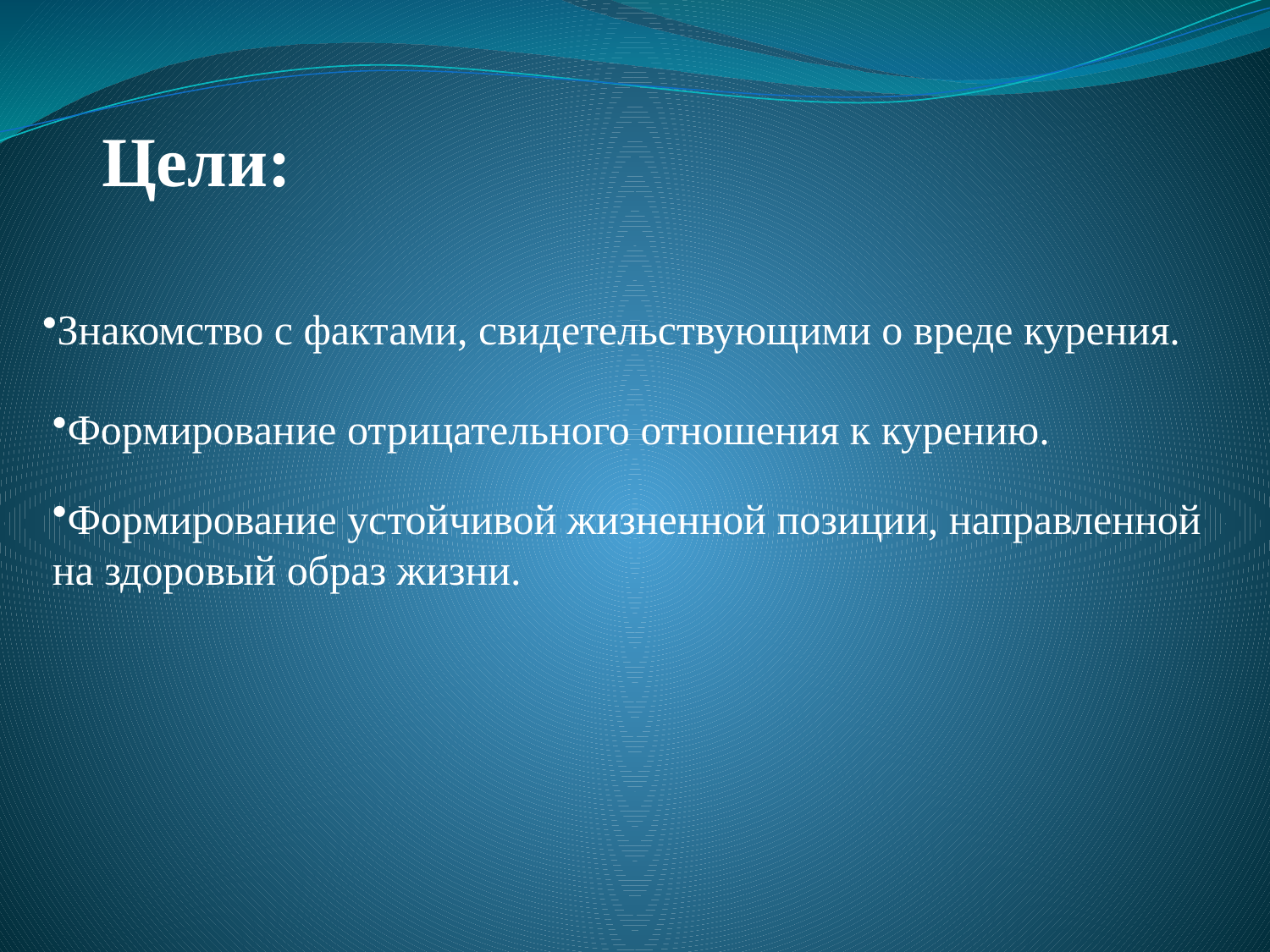

Цели:

Знакомство с фактами, свидетельствующими о вреде курения.

Формирование отрицательного отношения к курению.

Формирование устойчивой жизненной позиции, направленной на здоровый образ жизни.